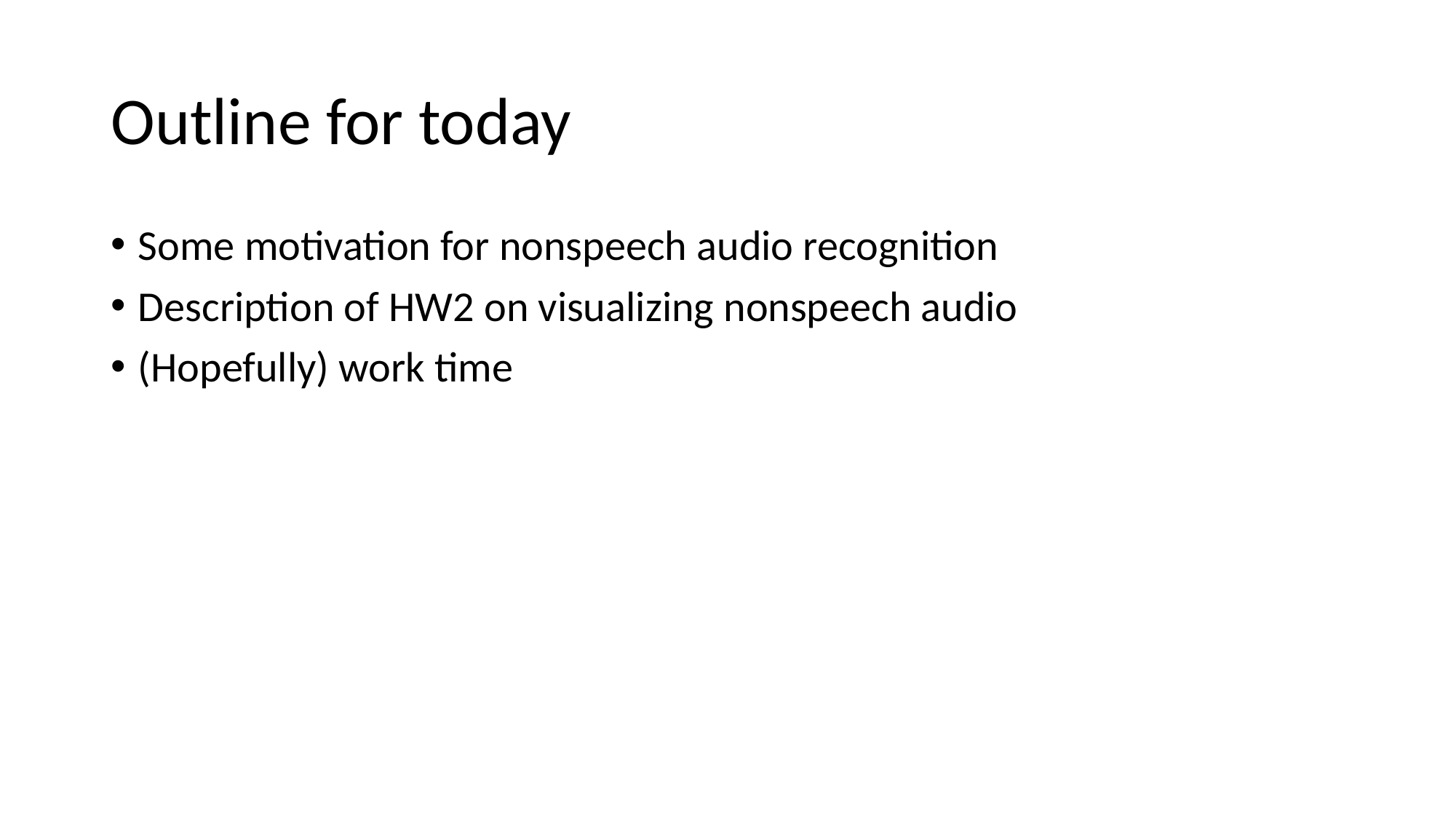

# Outline for today
Some motivation for nonspeech audio recognition
Description of HW2 on visualizing nonspeech audio
(Hopefully) work time